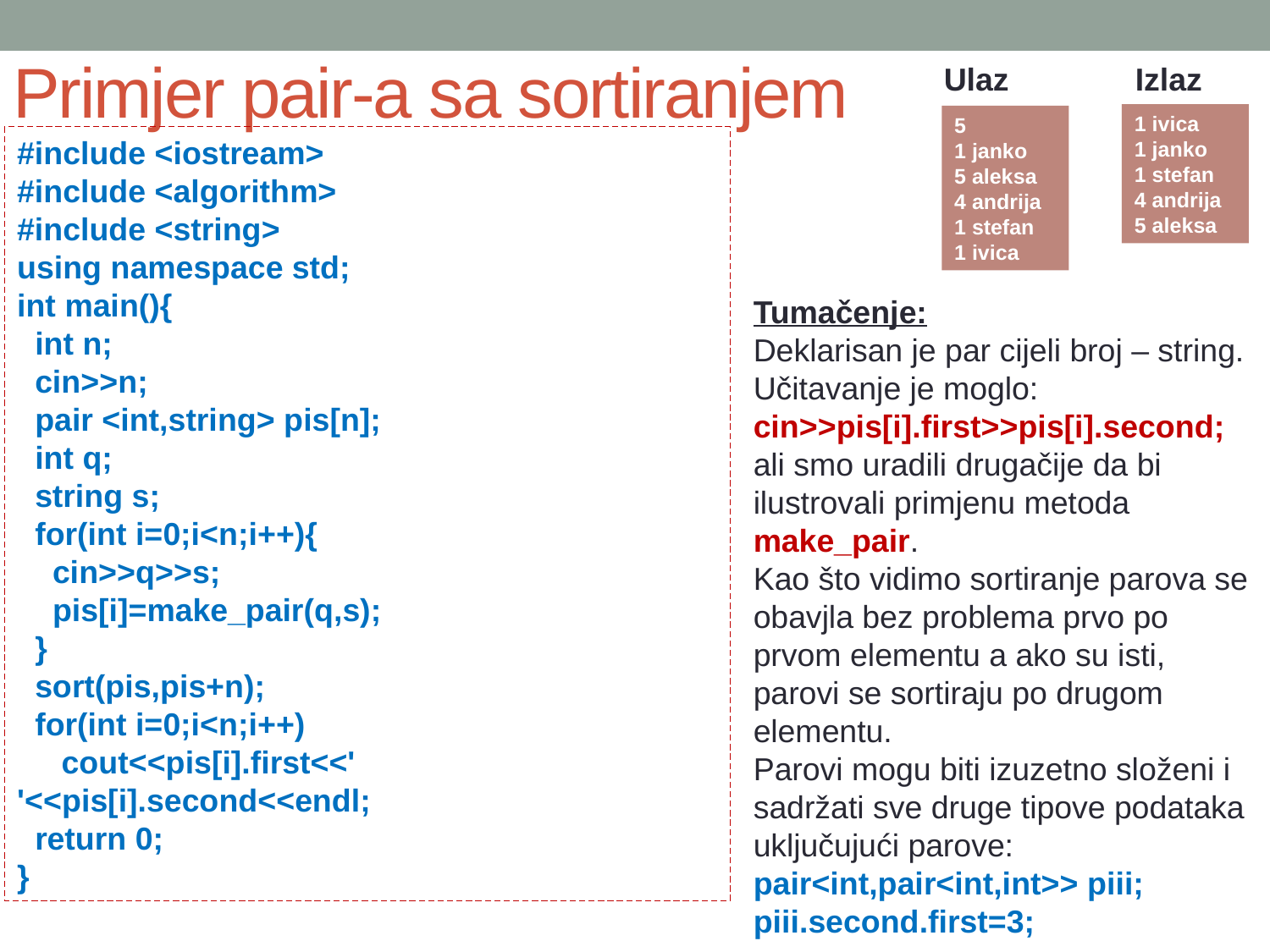

# Primjer pair-a sa sortiranjem
Ulaz
Izlaz
1 ivica
1 janko
1 stefan
4 andrija
5 aleksa
5
1 janko
5 aleksa
4 andrija
1 stefan
1 ivica
#include <iostream>
#include <algorithm>
#include <string>
using namespace std;
int main(){
  int n;
  cin>>n;
  pair <int,string> pis[n];
  int q;
  string s;
  for(int i=0;i<n;i++){
    cin>>q>>s;
    pis[i]=make_pair(q,s);
  }
  sort(pis,pis+n);
  for(int i=0;i<n;i++)
     cout<<pis[i].first<<' '<<pis[i].second<<endl;
  return 0;
}
Tumačenje:
Deklarisan je par cijeli broj – string.
Učitavanje je moglo:
cin>>pis[i].first>>pis[i].second;
ali smo uradili drugačije da bi ilustrovali primjenu metoda make_pair.
Kao što vidimo sortiranje parova se obavjla bez problema prvo po prvom elementu a ako su isti, parovi se sortiraju po drugom elementu.
Parovi mogu biti izuzetno složeni i sadržati sve druge tipove podataka uključujući parove:
pair<int,pair<int,int>> piii;
piii.second.first=3;